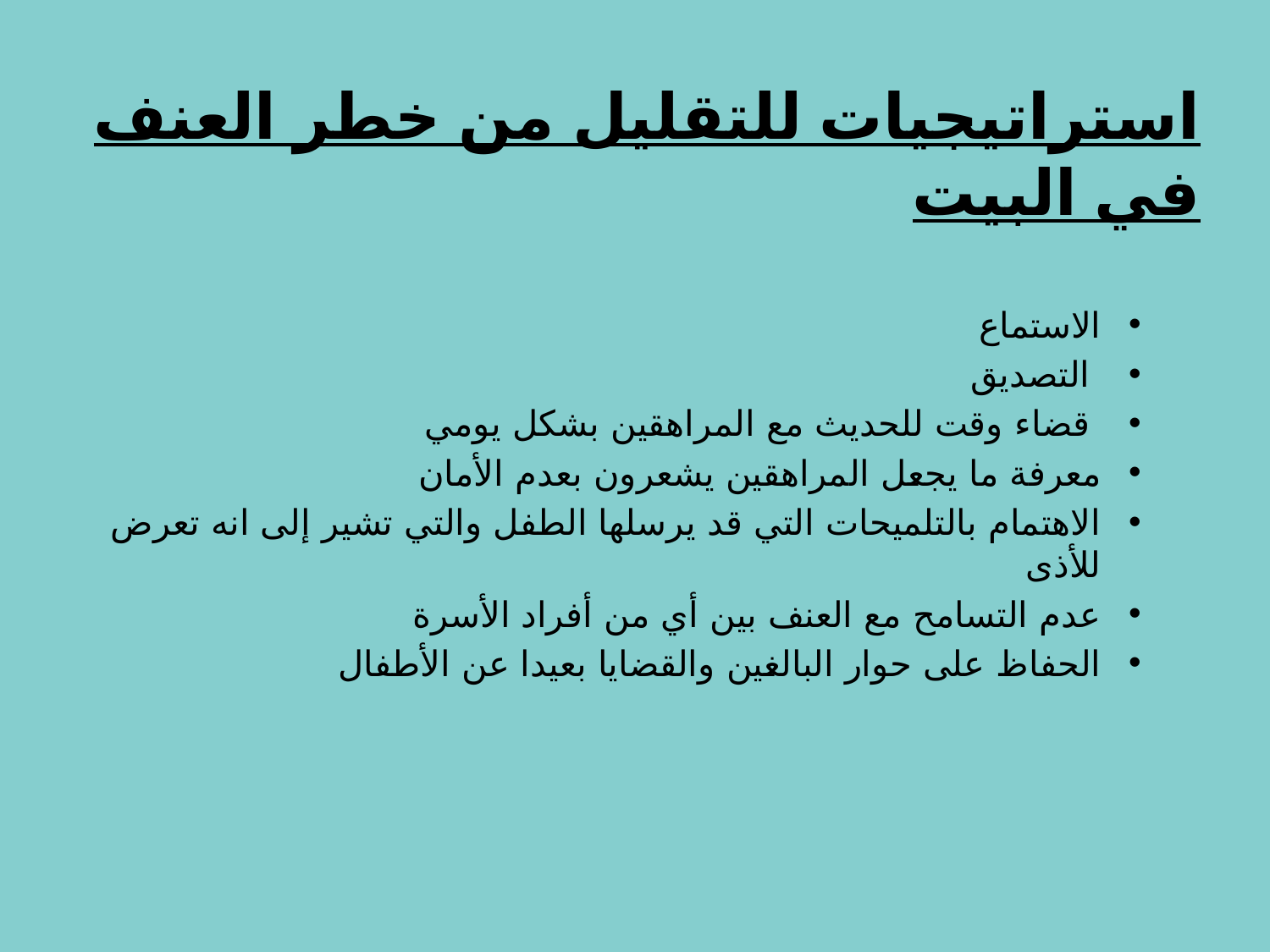

# استراتيجيات للتقليل من خطر العنف في البيت
الاستماع
 التصديق
 قضاء وقت للحديث مع المراهقين بشكل يومي
معرفة ما يجعل المراهقين يشعرون بعدم الأمان
الاهتمام بالتلميحات التي قد يرسلها الطفل والتي تشير إلى انه تعرض للأذى
عدم التسامح مع العنف بين أي من أفراد الأسرة
الحفاظ على حوار البالغين والقضايا بعيدا عن الأطفال